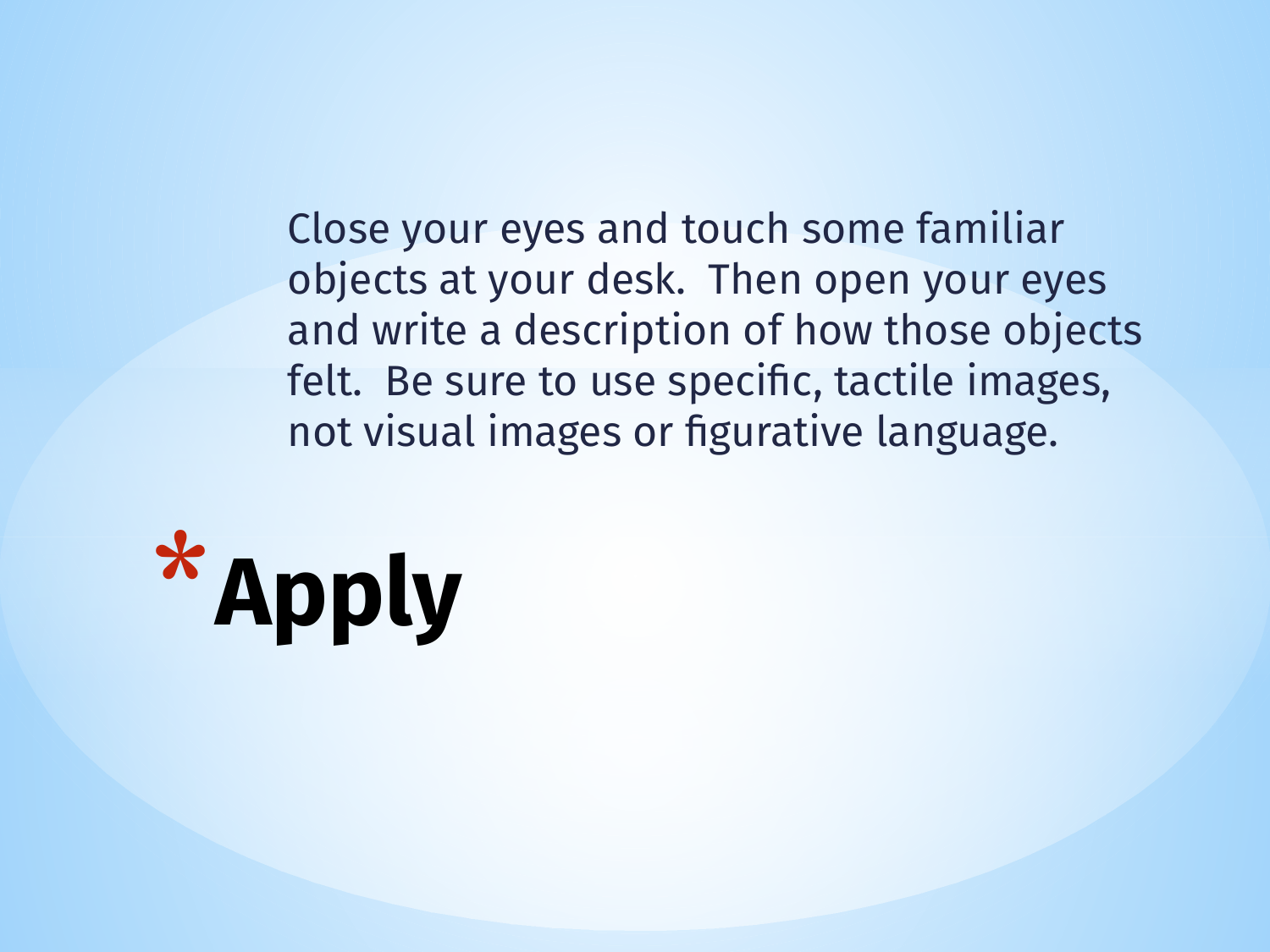

Close your eyes and touch some familiar objects at your desk.  Then open your eyes and write a description of how those objects felt.  Be sure to use specific, tactile images, not visual images or figurative language.
# Apply